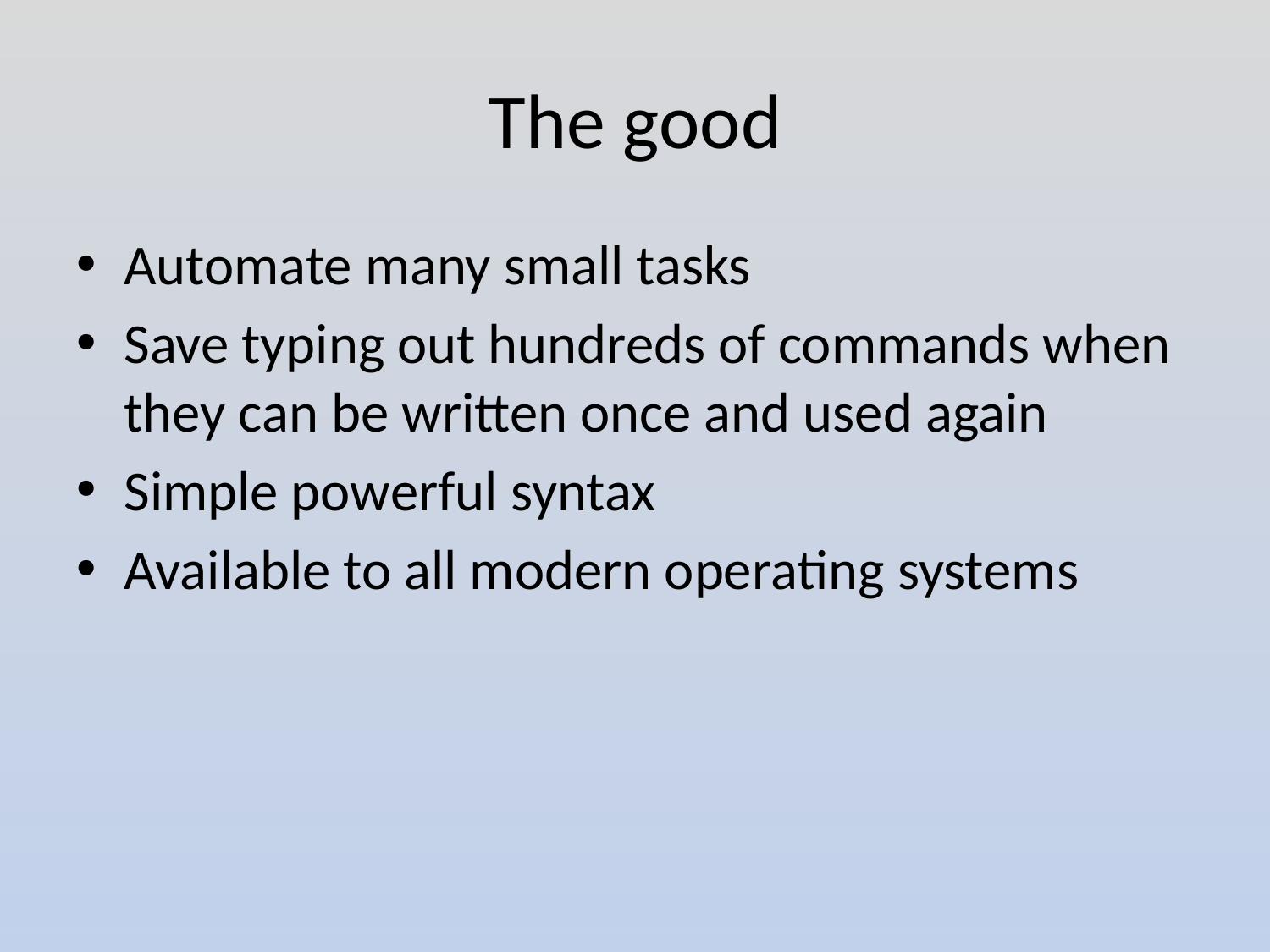

# The good
Automate many small tasks
Save typing out hundreds of commands when they can be written once and used again
Simple powerful syntax
Available to all modern operating systems